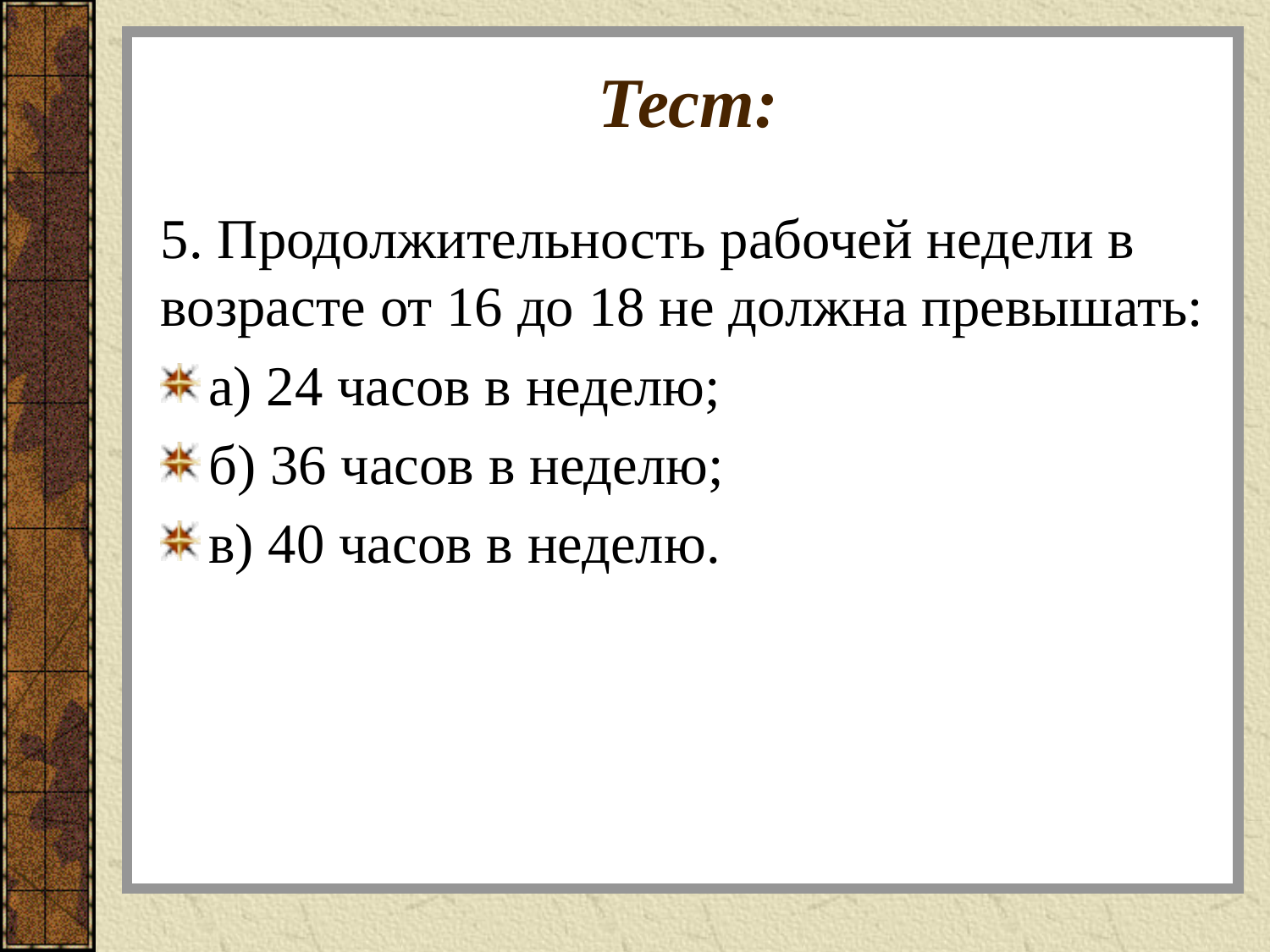

# Тест:
5. Продолжительность рабочей недели в возрасте от 16 до 18 не должна превышать:
а) 24 часов в неделю;
б) 36 часов в неделю;
в) 40 часов в неделю.